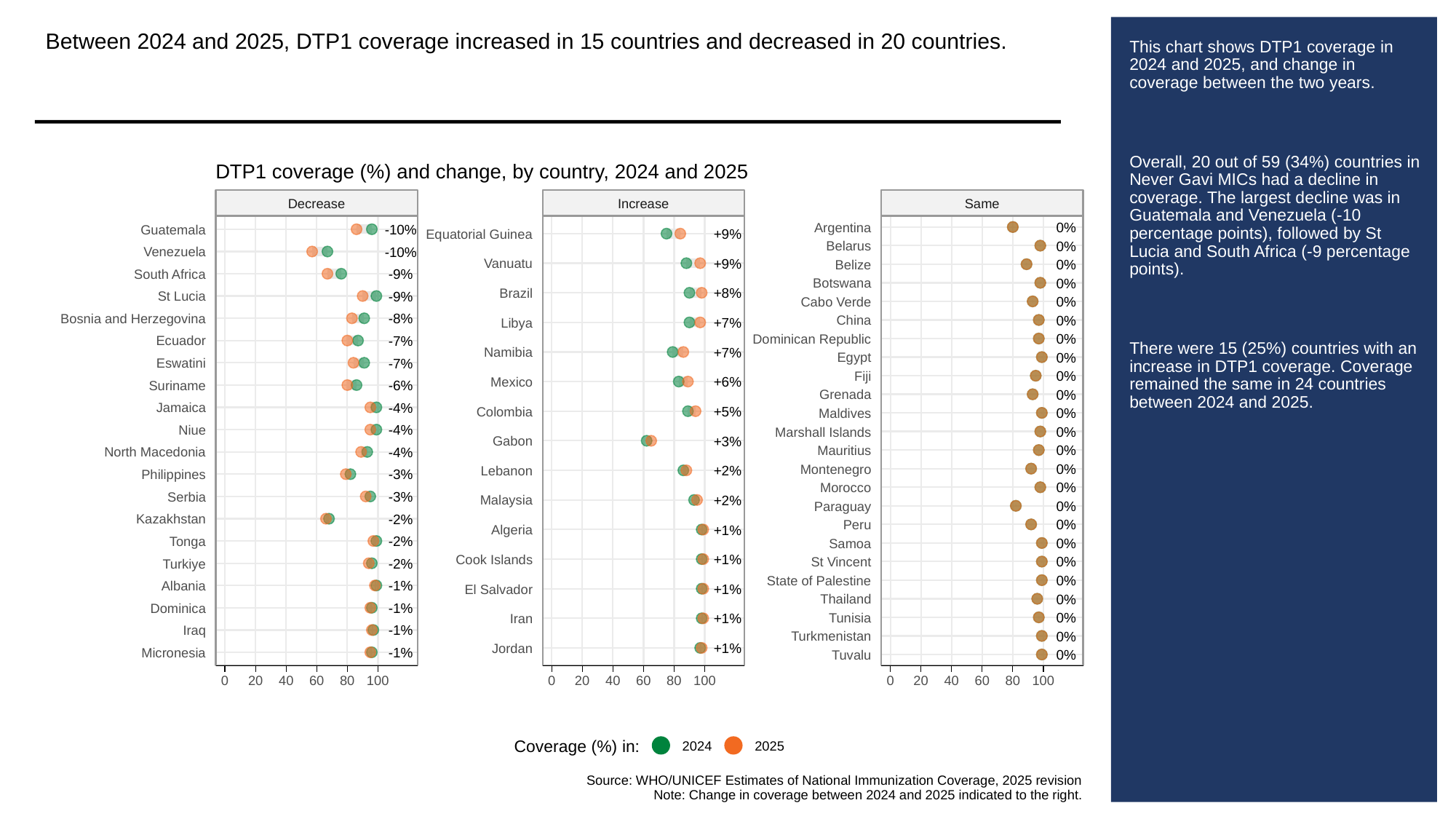

Between 2024 and 2025, DTP1 coverage increased in 15 countries and decreased in 20 countries.
# This chart shows DTP1 coverage in 2024 and 2025, and change in coverage between the two years.

Overall, 20 out of 59 (34%) countries in Never Gavi MICs had a decline in coverage. The largest decline was in Guatemala and Venezuela (-10 percentage points), followed by St Lucia and South Africa (-9 percentage points).

There were 15 (25%) countries with an increase in DTP1 coverage. Coverage remained the same in 24 countries between 2024 and 2025.

DTP1 coverage (%) and change, by country, 2024 and 2025

Decrease
Increase
Same

0%
Argentina

-10%
Guatemala

+9%

Equatorial Guinea

0%
Belarus

-10%
Venezuela

+9%
Vanuatu

0%
Belize

-9%
South Africa

0%
Botswana

+8%
Brazil

-9%
St Lucia

0%
Cabo Verde

-8%
Bosnia and Herzegovina

0%
China

+7%
Libya

0%
Dominican Republic

-7%
Ecuador

+7%
Namibia

0%
Egypt

-7%
Eswatini

0%
Fiji

+6%
Mexico

-6%
Suriname

0%
Grenada

-4%
Jamaica

+5%
Colombia

0%
Maldives

-4%
Niue

0%
Marshall Islands

+3%
Gabon

0%
Mauritius

-4%
North Macedonia

0%
Montenegro

+2%
Lebanon

-3%
Philippines

0%
Morocco

-3%
Serbia

+2%
Malaysia

0%
Paraguay

-2%
Kazakhstan

0%
Peru

+1%
Algeria

-2%
Tonga

0%
Samoa

+1%
Cook Islands

0%
St Vincent

-2%
Turkiye

0%
State of Palestine

-1%
Albania

+1%
El Salvador

0%
Thailand

-1%
Dominica

0%
Tunisia

+1%
Iran

-1%
Iraq

0%
Turkmenistan

+1%
Jordan

-1%

Micronesia

0%
Tuvalu

0
20
40
60
80
100
0
20
40
60
80
100
0
20
40
60
80
100

Coverage (%) in:
2024
2025
Source: WHO/UNICEF Estimates of National Immunization Coverage, 2025 revision
Note: Change in coverage between 2024 and 2025 indicated to the right.